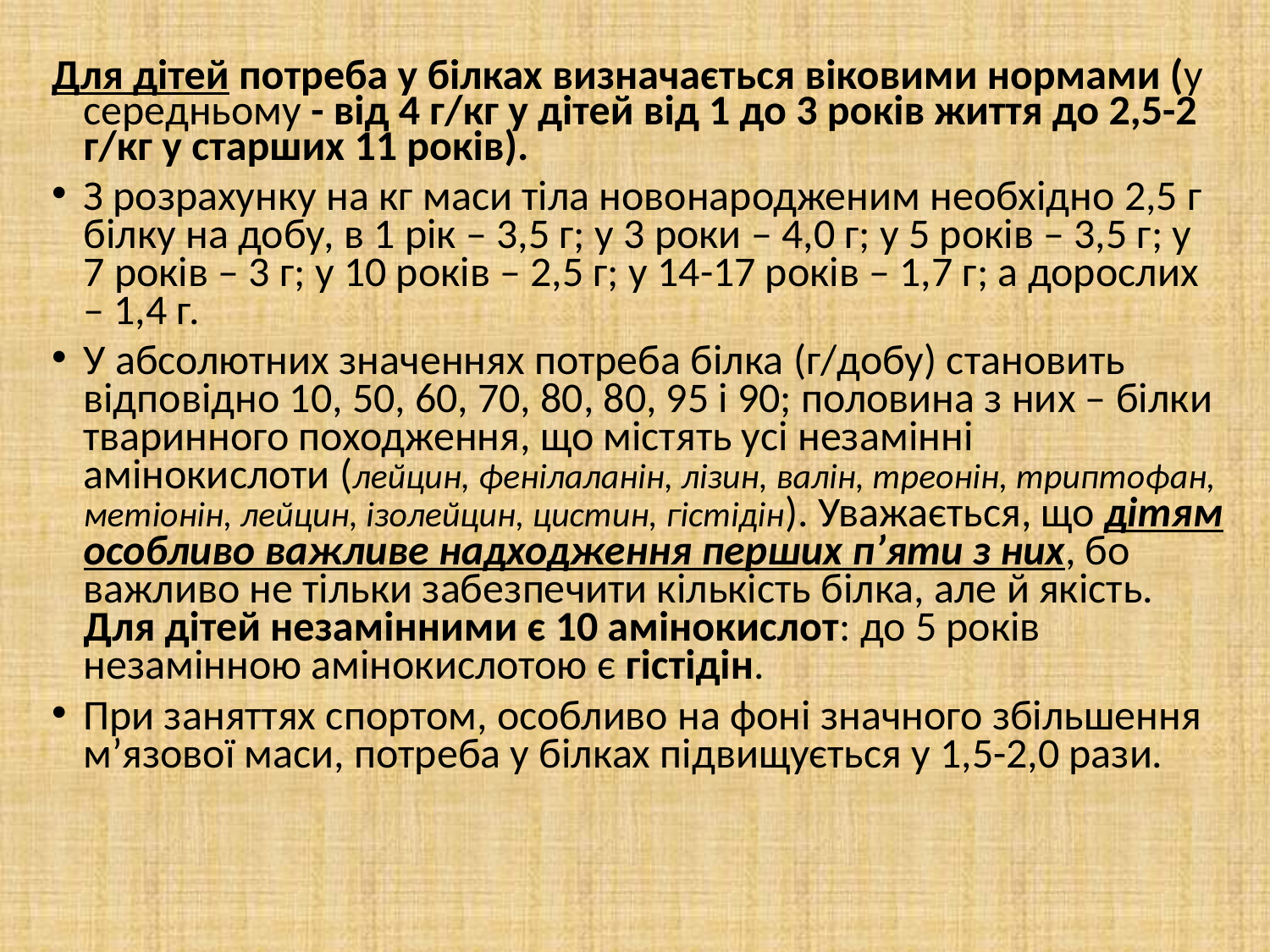

Для дітей потреба у білках визначається віковими нормами (у середньому - від 4 г/кг у дітей від 1 до 3 років життя до 2,5-2 г/кг у старших 11 років).
З розрахунку на кг маси тіла новонародженим необхідно 2,5 г білку на добу, в 1 рік – 3,5 г; у 3 роки – 4,0 г; у 5 років – 3,5 г; у 7 років – 3 г; у 10 років – 2,5 г; у 14-17 років – 1,7 г; а дорослих – 1,4 г.
У абсолютних значеннях потреба білка (г/добу) становить відповідно 10, 50, 60, 70, 80, 80, 95 і 90; половина з них – білки тваринного походження, що містять усі незамінні амінокислоти (лейцин, фенілаланін, лізин, валін, треонін, триптофан, метіонін, лейцин, ізолейцин, цистин, гістідін). Уважається, що дітям особливо важливе надходження перших п’яти з них, бо важливо не тільки забезпечити кількість білка, але й якість. Для дітей незамінними є 10 амінокислот: до 5 років незамінною амінокислотою є гістідін.
При заняттях спортом, особливо на фоні значного збільшення м’язової маси, потреба у білках підвищується у 1,5-2,0 рази.